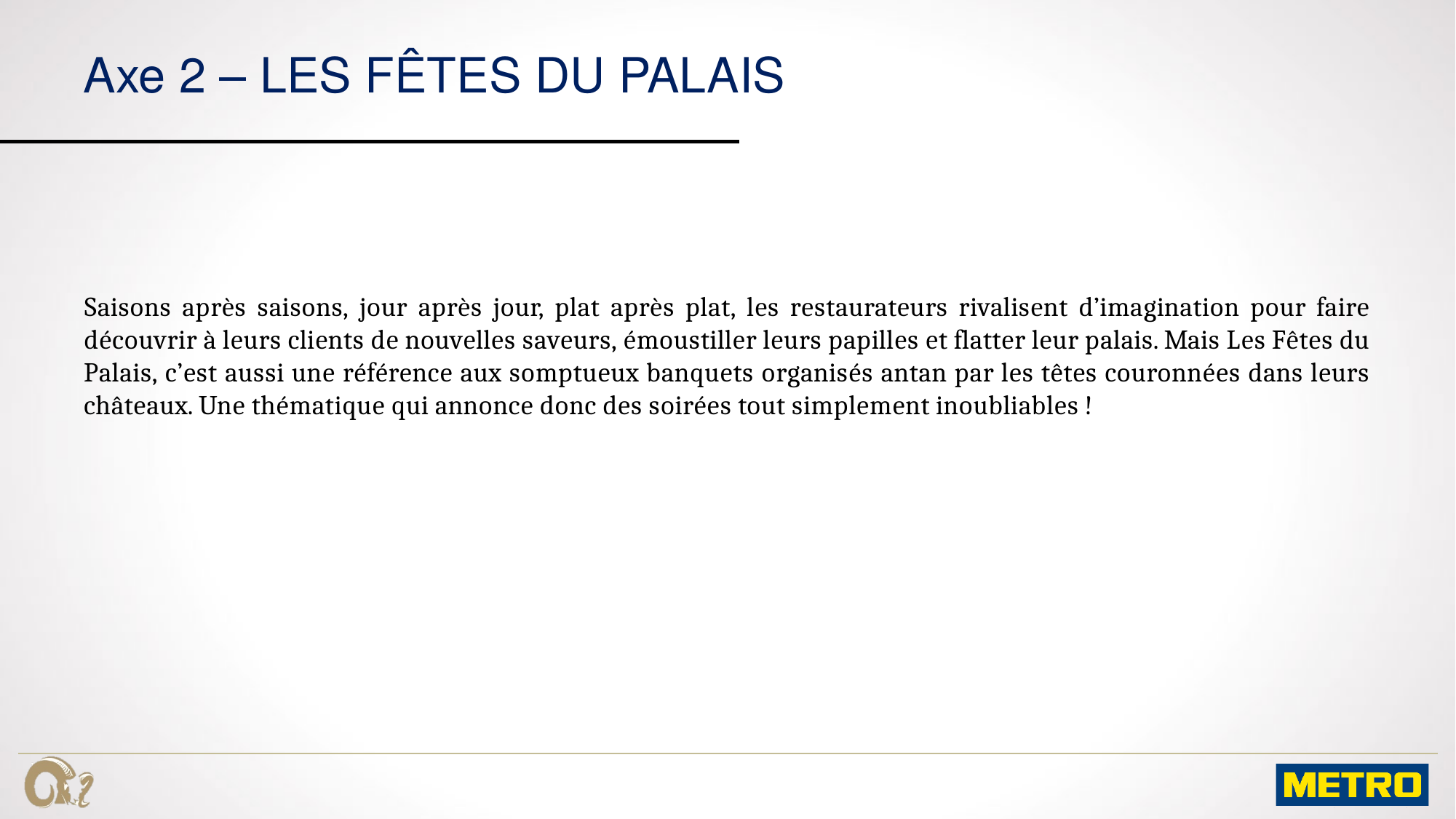

# Axe 2 – LES FÊTES DU PALAIS

Saisons après saisons, jour après jour, plat après plat, les restaurateurs rivalisent d’imagination pour faire découvrir à leurs clients de nouvelles saveurs, émoustiller leurs papilles et flatter leur palais. Mais Les Fêtes du Palais, c’est aussi une référence aux somptueux banquets organisés antan par les têtes couronnées dans leurs châteaux. Une thématique qui annonce donc des soirées tout simplement inoubliables !